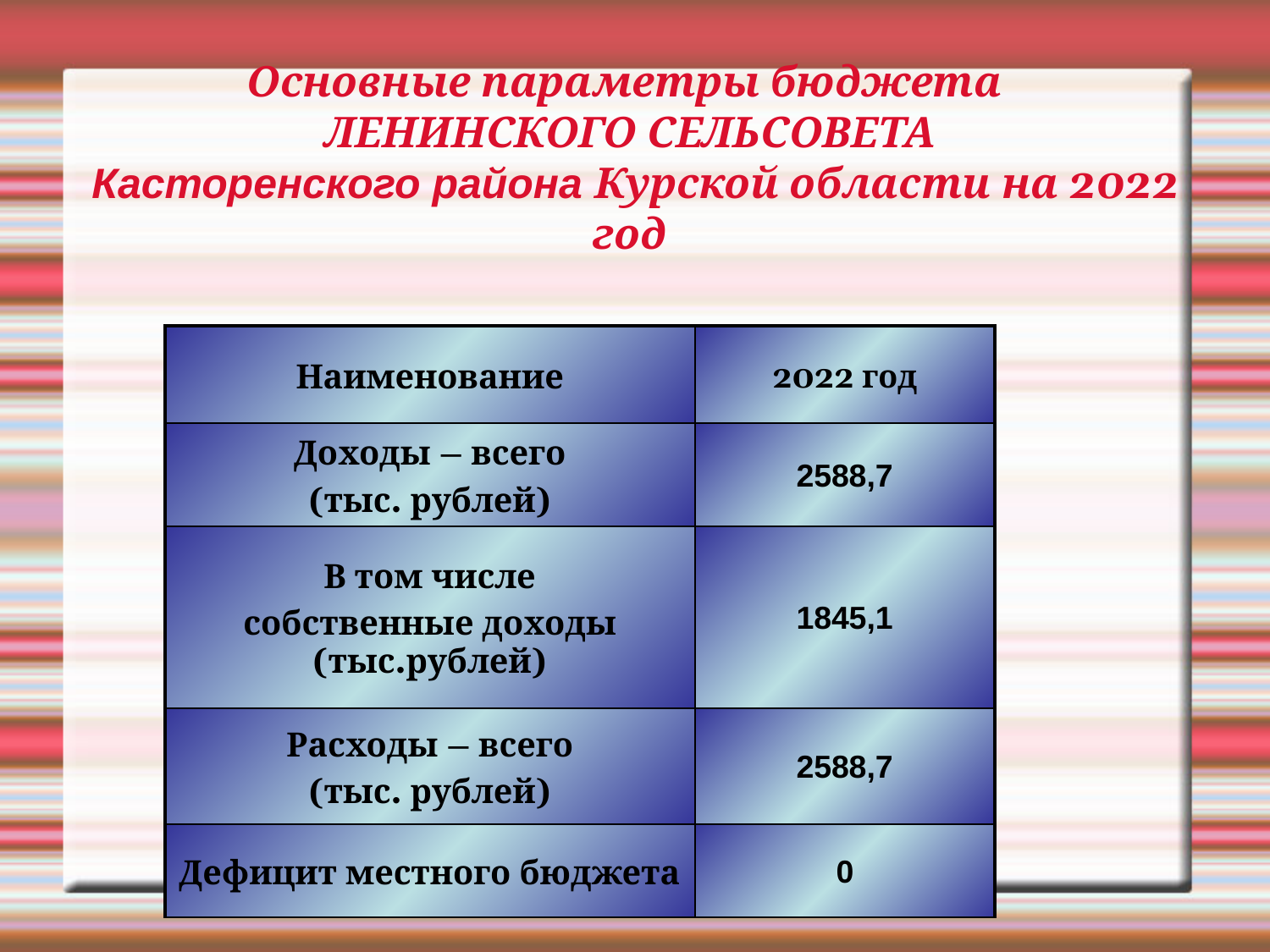

# Основные параметры бюджета ЛЕНИНСКОГО СЕЛЬСОВЕТА Касторенского района Курской области на 2022 год
| Наименование | 2022 год |
| --- | --- |
| Доходы – всего (тыс. рублей) | 2588,7 |
| В том числе собственные доходы (тыс.рублей) | 1845,1 |
| Расходы – всего (тыс. рублей) | 2588,7 |
| Дефицит местного бюджета | 0 |